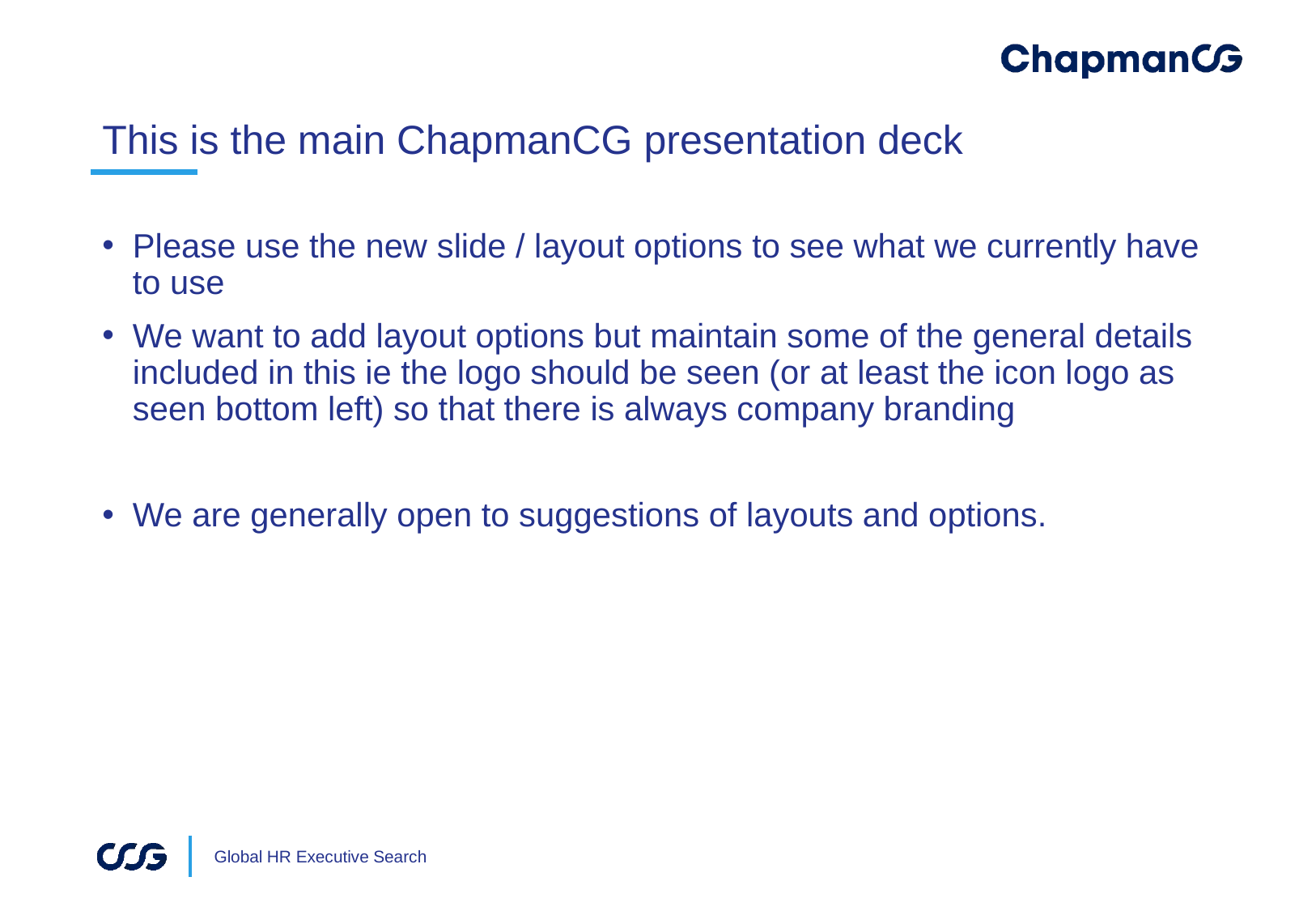

# This is the main ChapmanCG presentation deck
Please use the new slide / layout options to see what we currently have to use
We want to add layout options but maintain some of the general details included in this ie the logo should be seen (or at least the icon logo as seen bottom left) so that there is always company branding

We are generally open to suggestions of layouts and options.